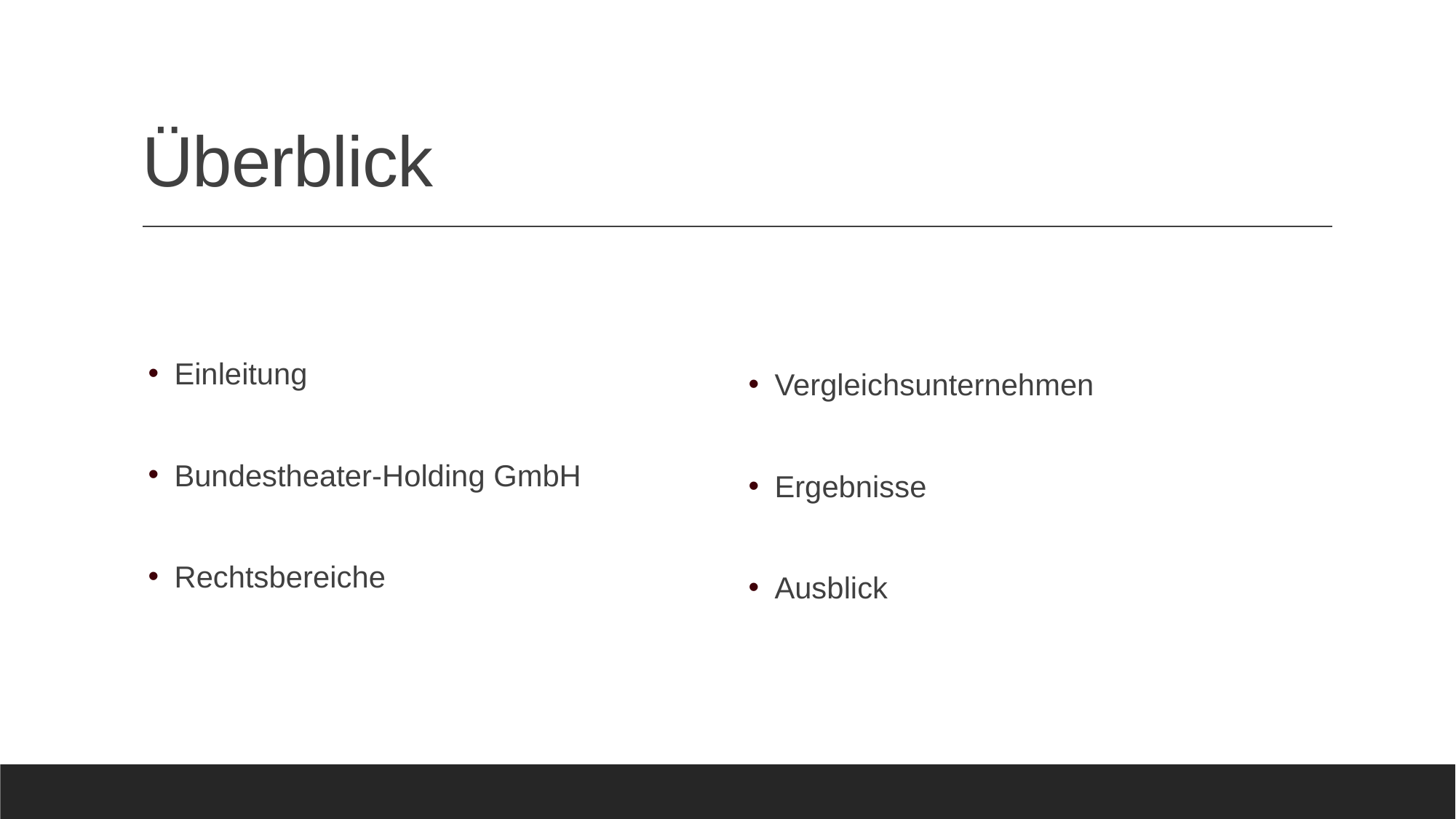

# Überblick

Einleitung
Bundestheater-Holding GmbH
Rechtsbereiche

Vergleichsunternehmen
Ergebnisse
Ausblick